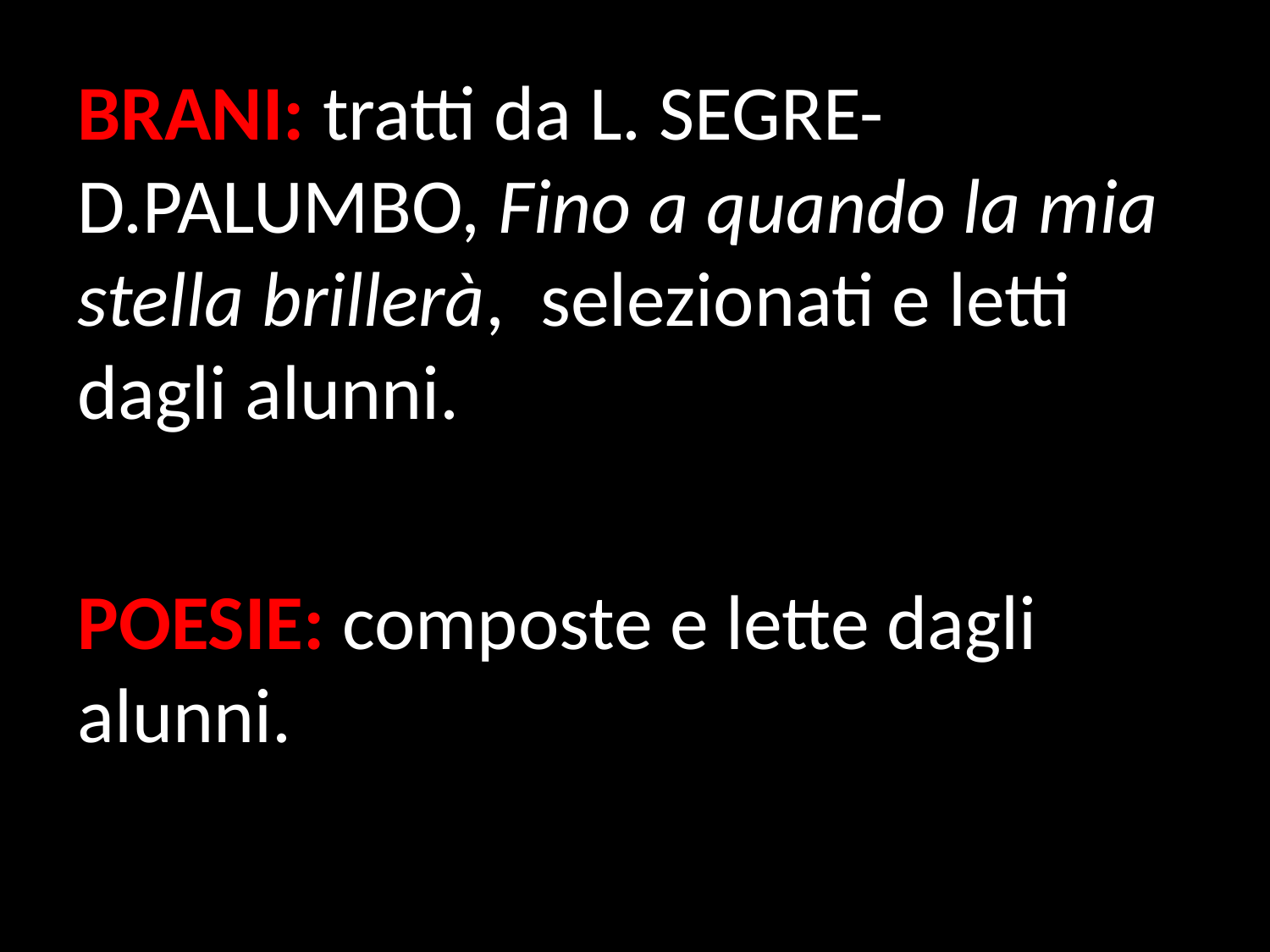

BRANI: tratti da L. SEGRE-D.PALUMBO, Fino a quando la mia stella brillerà,  selezionati e letti dagli alunni.
POESIE: composte e lette dagli alunni.